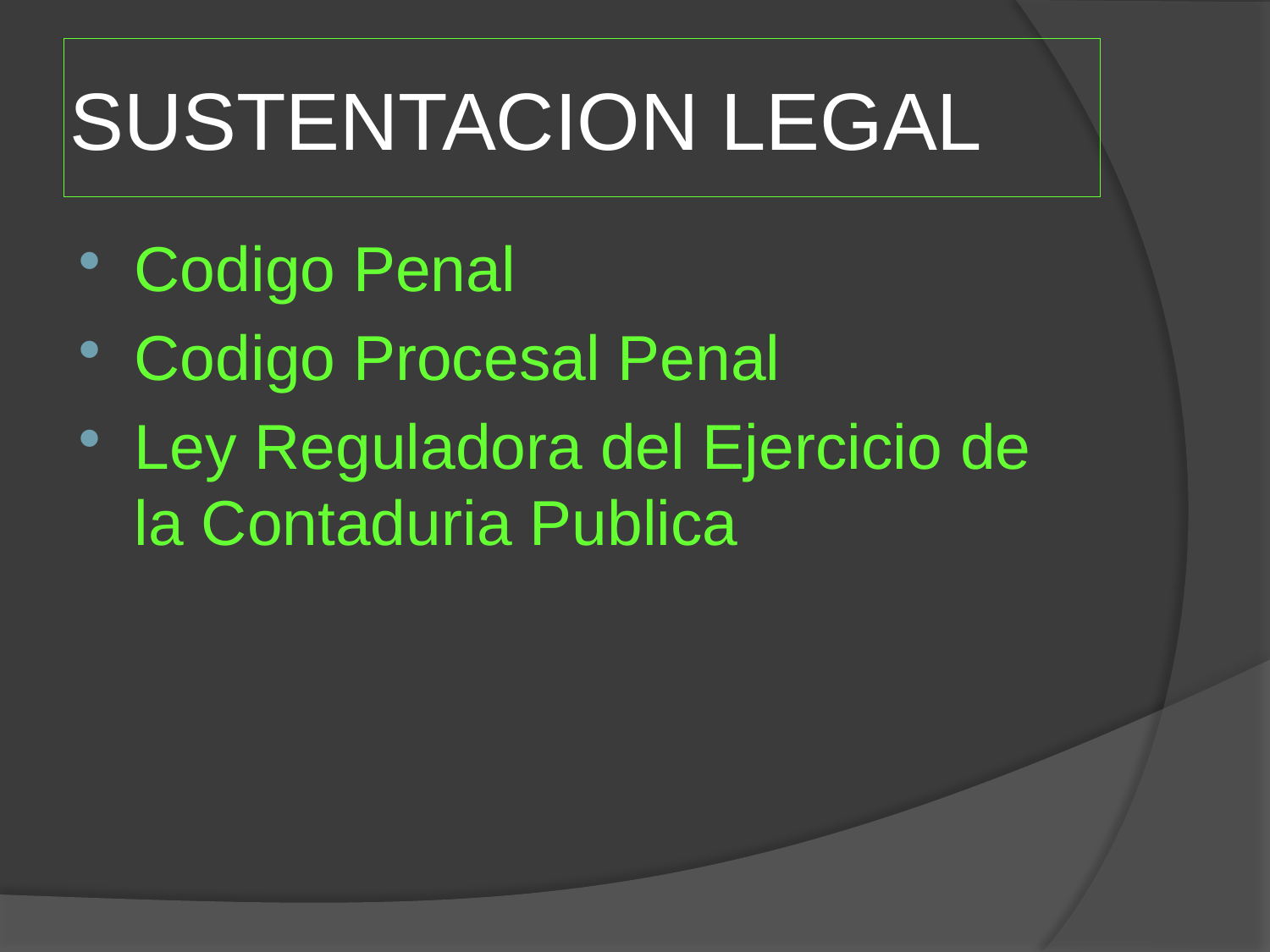

# SUSTENTACION LEGAL
Codigo Penal
Codigo Procesal Penal
Ley Reguladora del Ejercicio de la Contaduria Publica